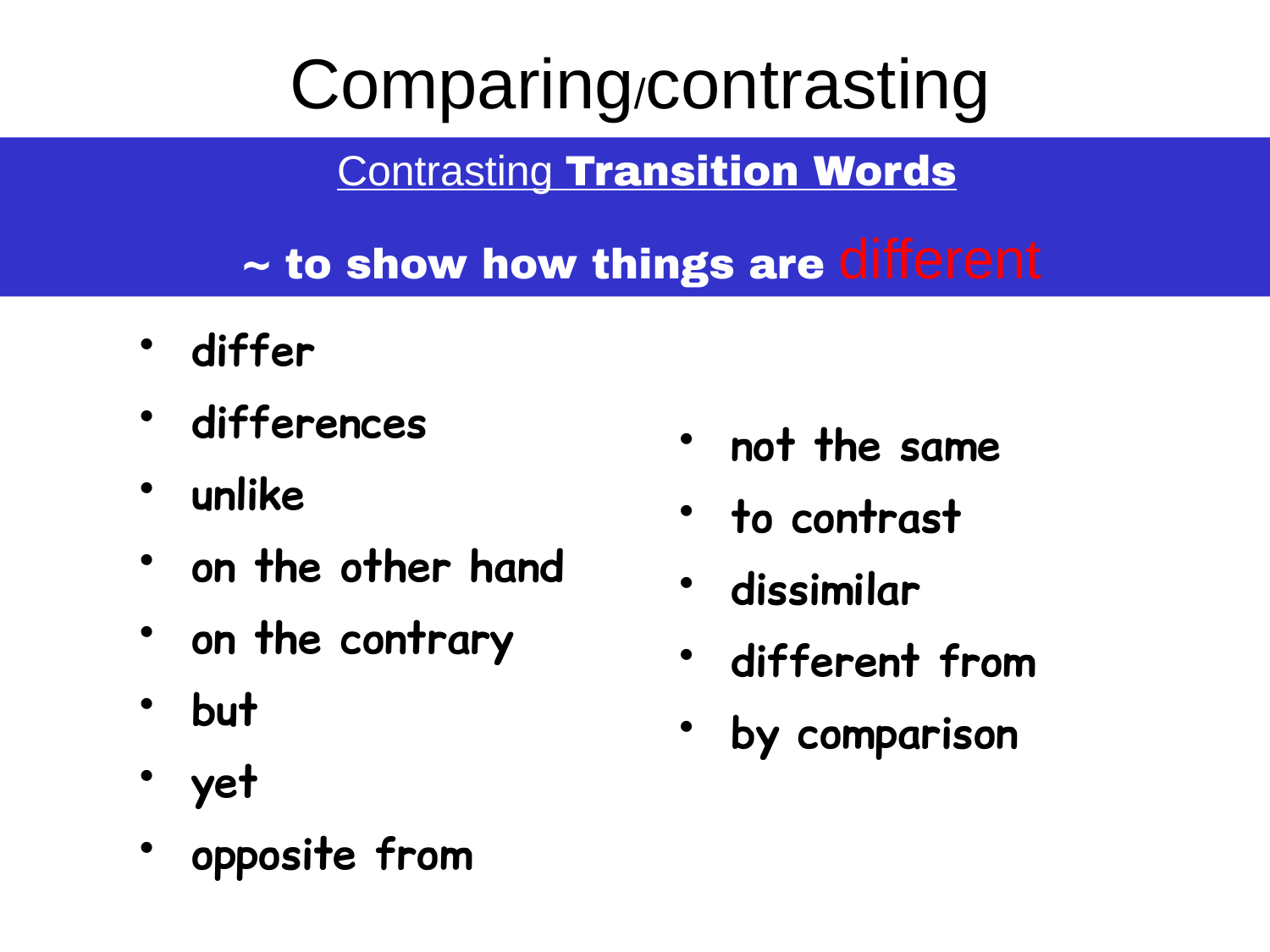

Comparing/contrasting
  Contrasting Transition Words
 ~ to show how things are different
  differ
  differences
  unlike
  on the other hand
  on the contrary
  but
  yet
  opposite from
  not the same
  to contrast
  dissimilar
  different from
  by comparison